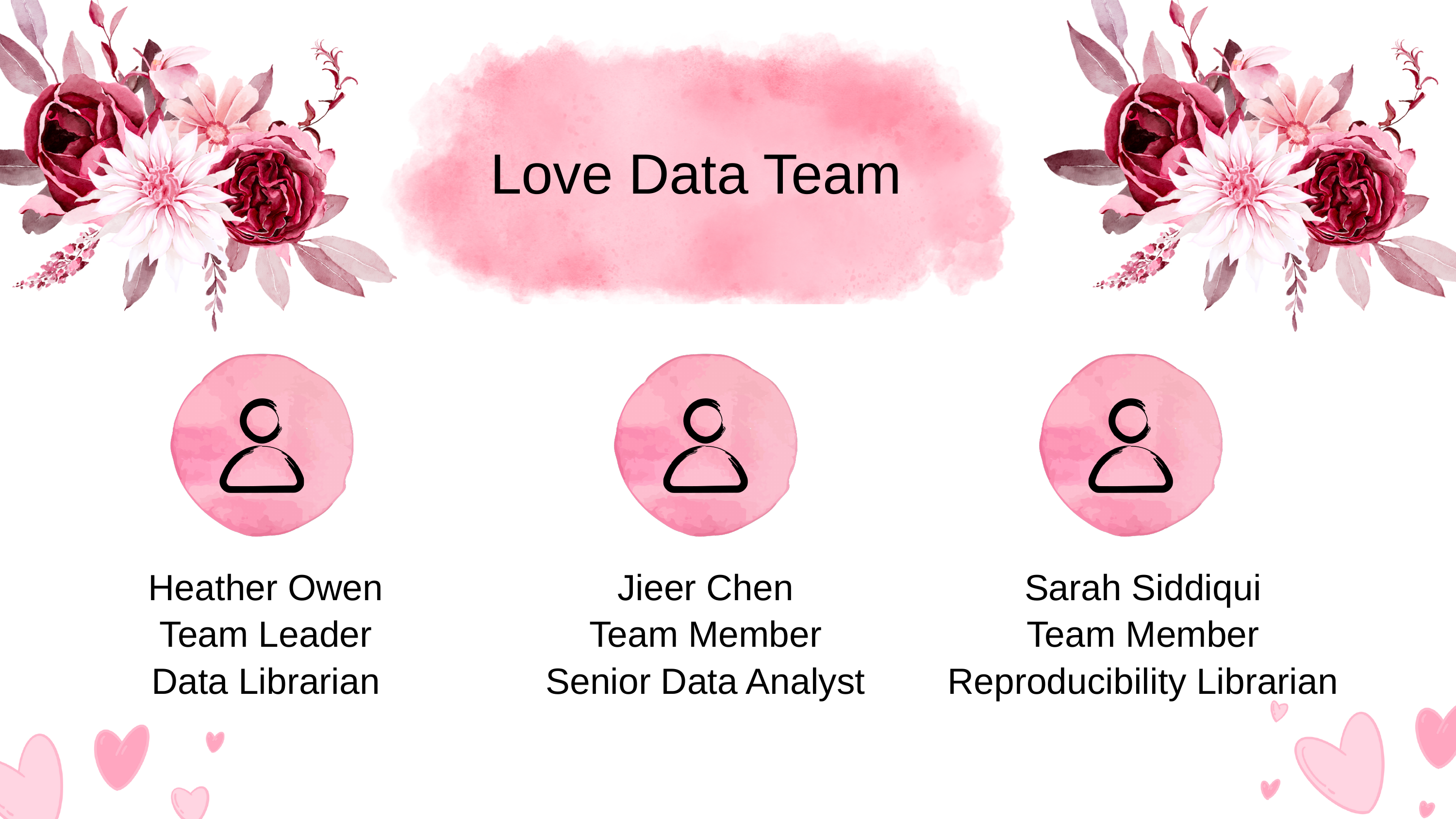

Love Data Team

Heather Owen
Team Leader
Data Librarian
Jieer Chen
Team Member
Senior Data Analyst
Sarah Siddiqui
Team Member
Reproducibility Librarian